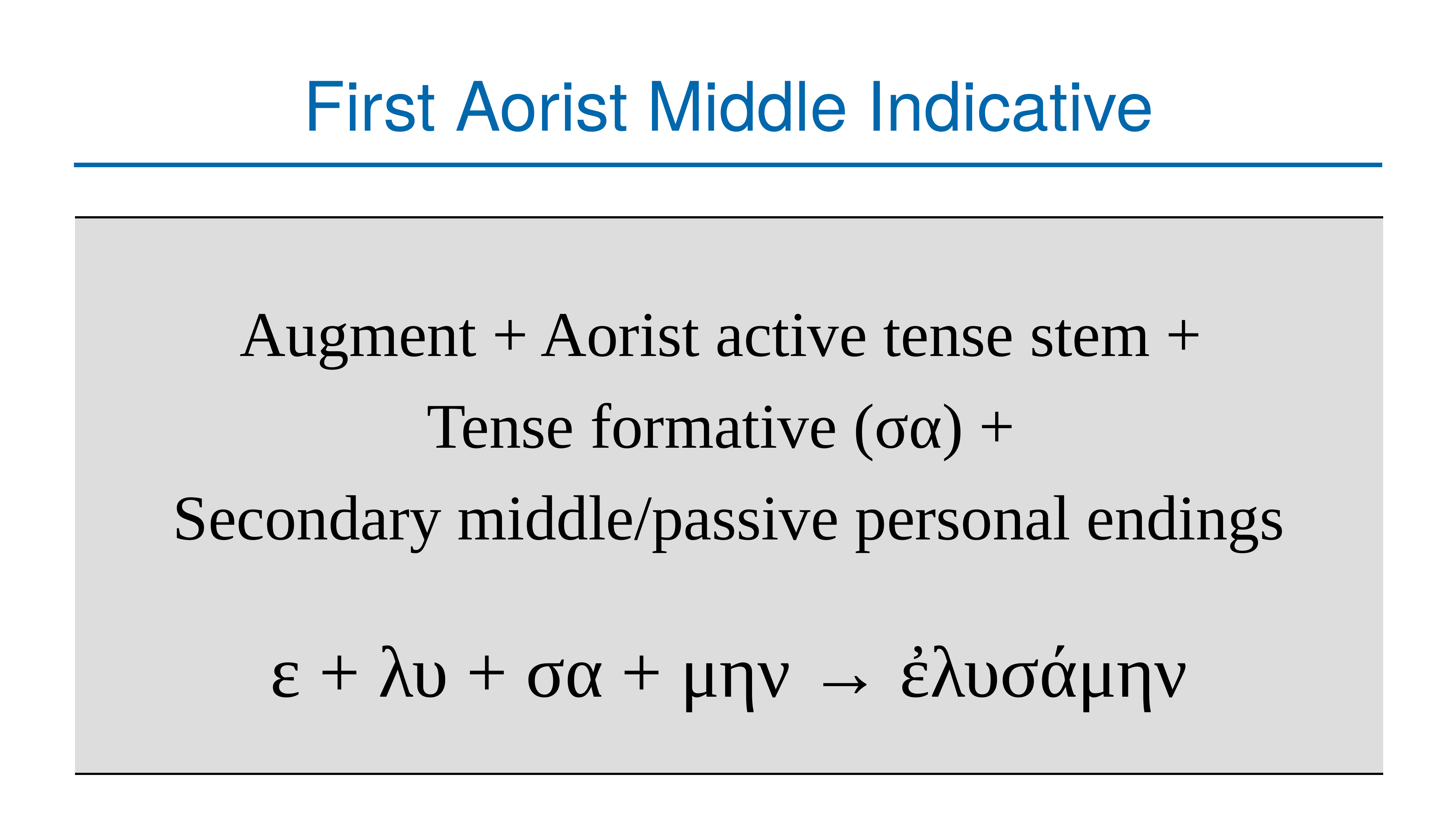

# First Aorist Middle Indicative
| Augment + Aorist active tense stem + Tense formative (σα) + Secondary middle/passive personal endings ε + λυ + σα + μην → ἐλυσάμην |
| --- |